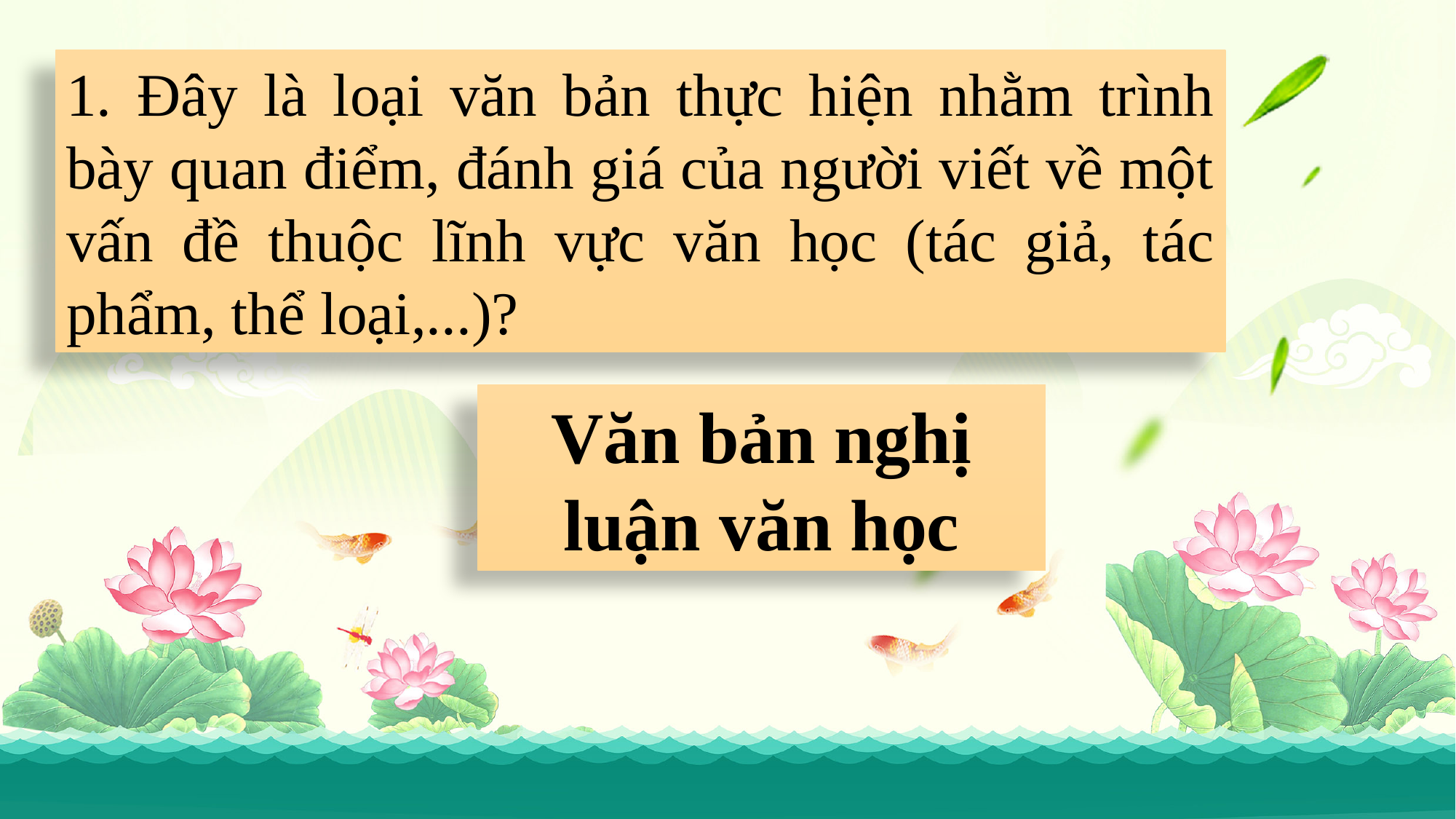

1. Đây là loại văn bản thực hiện nhằm trình bày quan điểm, đánh giá của người viết về một vấn đề thuộc lĩnh vực văn học (tác giả, tác phẩm, thể loại,...)?
Văn bản nghị luận văn học